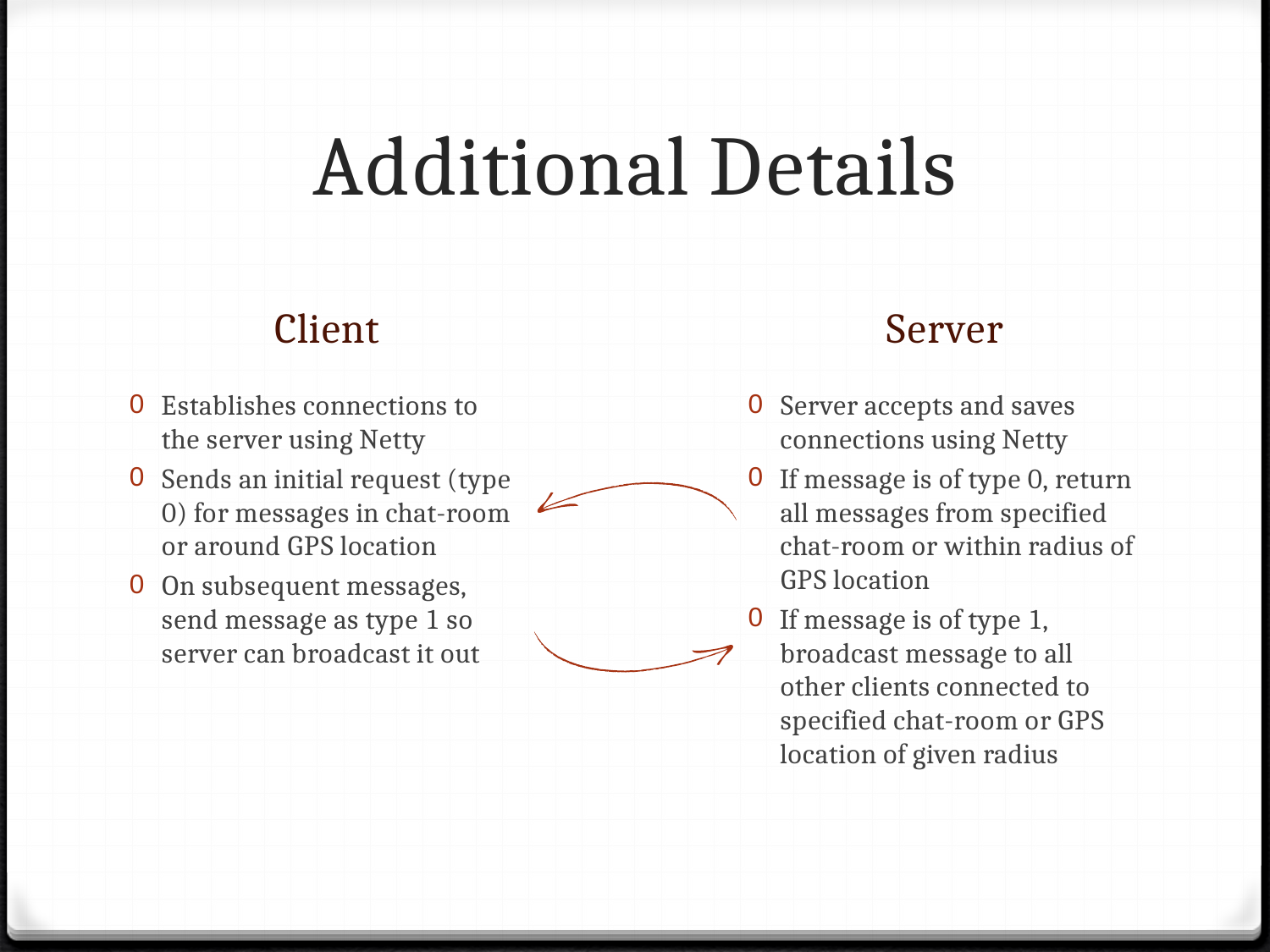

# Additional Details
Server
Client
Establishes connections to the server using Netty
Sends an initial request (type 0) for messages in chat-room or around GPS location
On subsequent messages, send message as type 1 so server can broadcast it out
Server accepts and saves connections using Netty
If message is of type 0, return all messages from specified chat-room or within radius of GPS location
If message is of type 1, broadcast message to all other clients connected to specified chat-room or GPS location of given radius